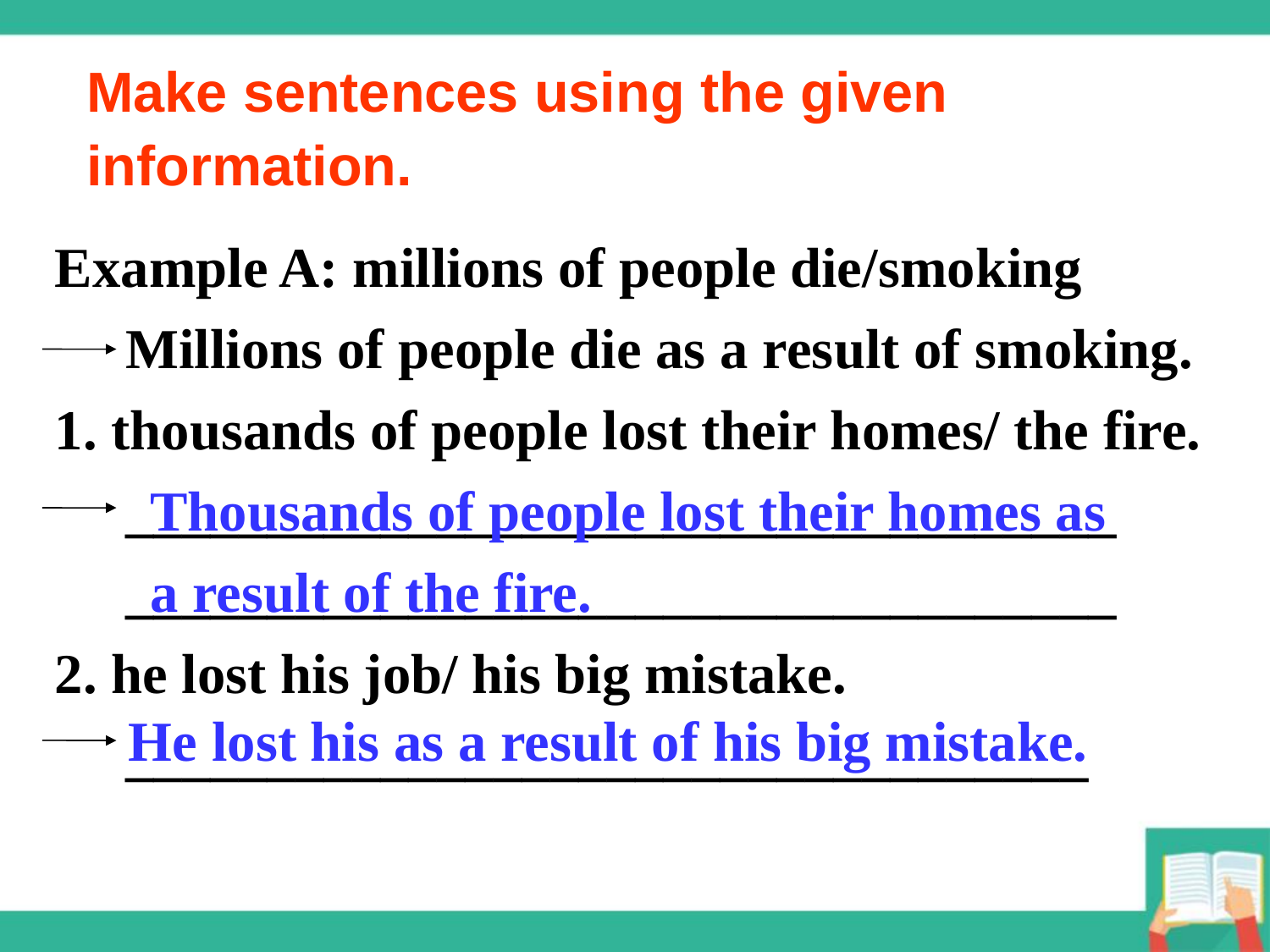

Make sentences using the given information.
Example A: millions of people die/smoking
     Millions of people die as a result of smoking.
1. thousands of people lost their homes/ the fire.
     ___________________________________
     ___________________________________
2. he lost his job/ his big mistake.
     __________________________________

Thousands of people lost their homes as a result of the fire.

He lost his as a result of his big mistake.